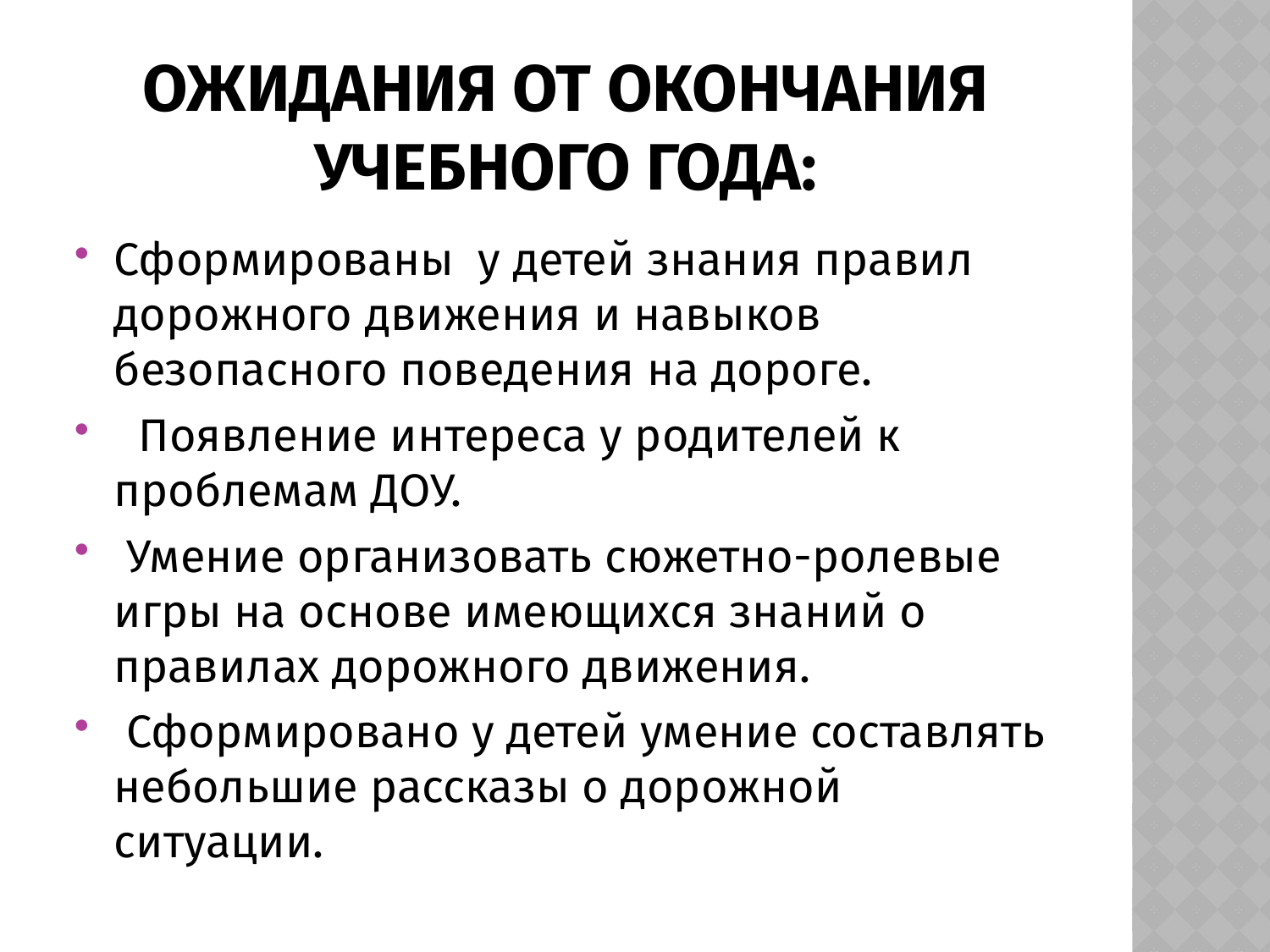

# Ожидания от окончания учебного года:
Сформированы  у детей знания правил дорожного движения и навыков безопасного поведения на дороге.
  Появление интереса у родителей к проблемам ДОУ.
 Умение организовать сюжетно-ролевые игры на основе имеющихся знаний о правилах дорожного движения.
 Сформировано у детей умение составлять небольшие рассказы о дорожной ситуации.